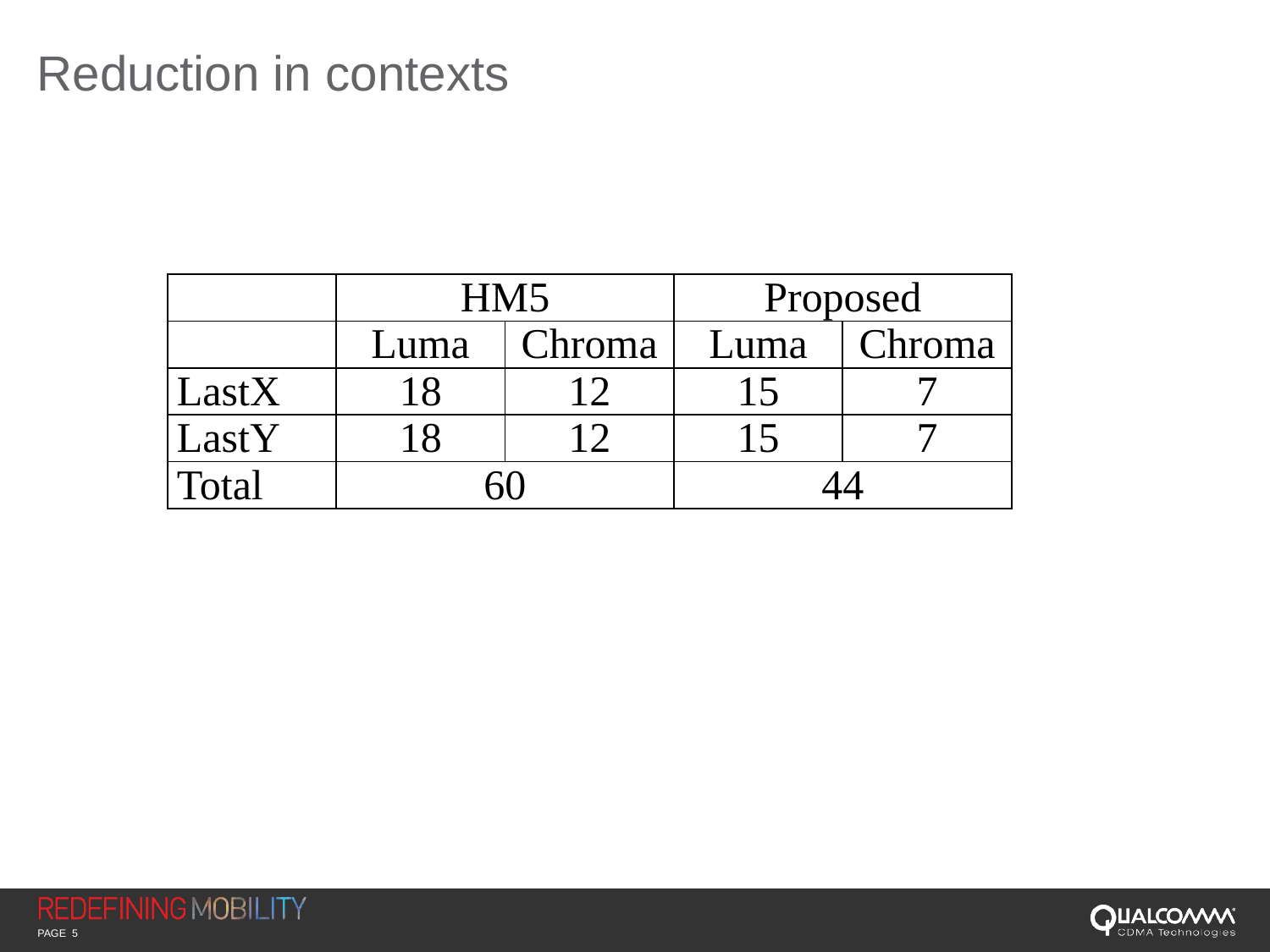

# Reduction in contexts
|  | HM5 |  | Proposed |  |
| --- | --- | --- | --- | --- |
|  | Luma | Chroma | Luma | Chroma |
| LastX | 18 | 12 | 15 | 7 |
| LastY | 18 | 12 | 15 | 7 |
| Total | 60 |  | 44 |  |